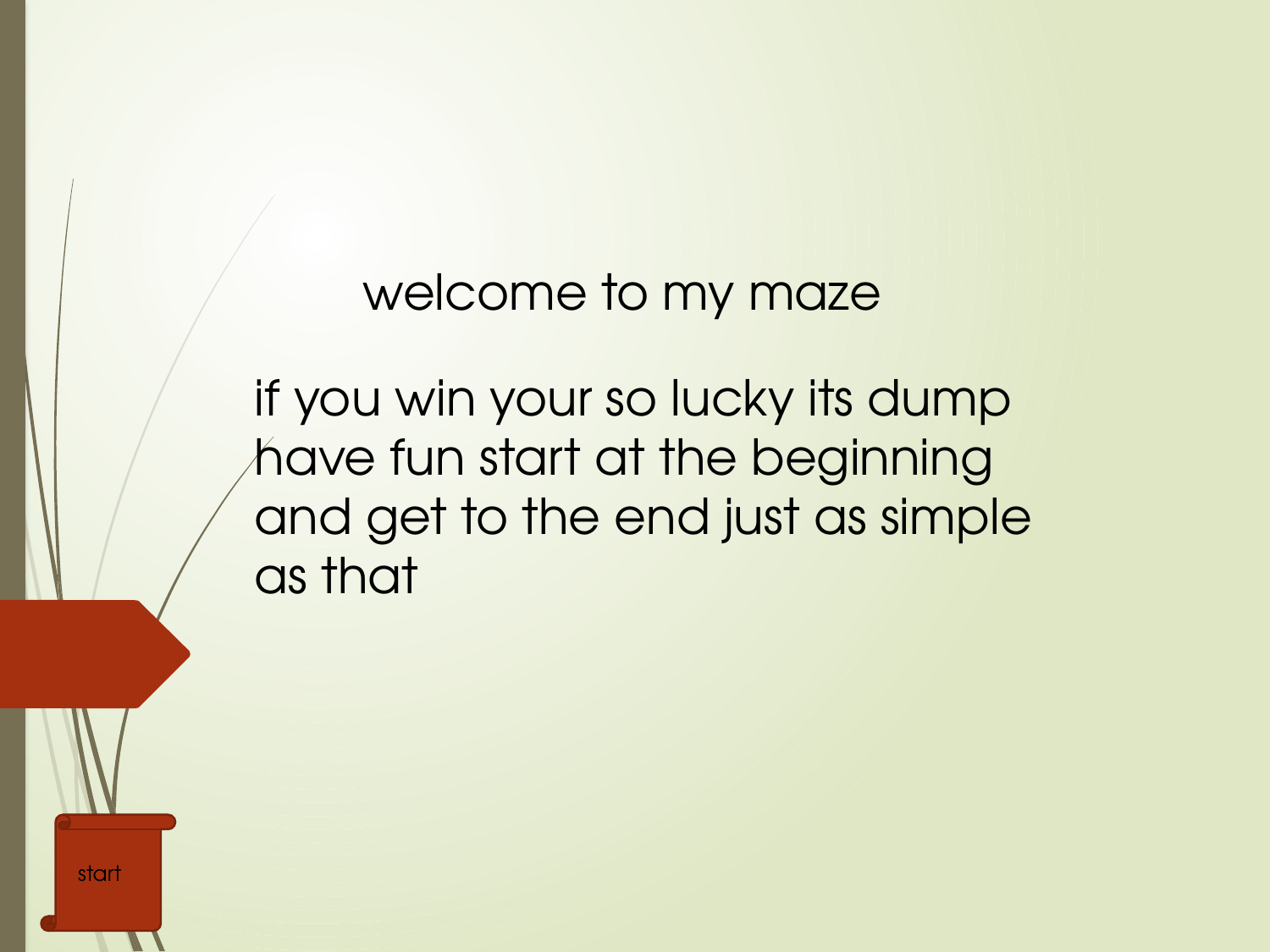

welcome to my maze
if you win your so lucky its dump have fun start at the beginning and get to the end just as simple as that

start